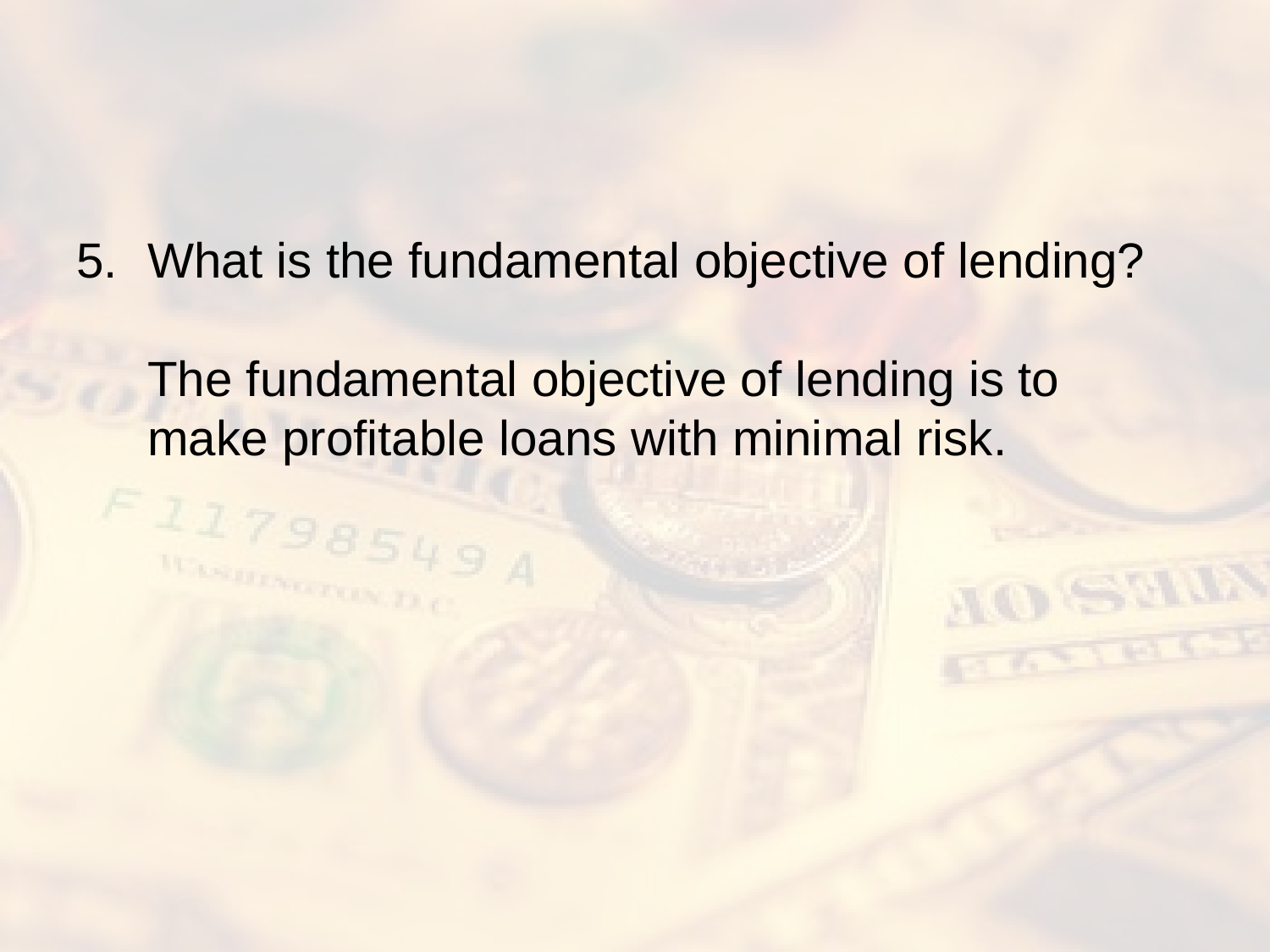

#
What is the fundamental objective of lending?
The fundamental objective of lending is to make profitable loans with minimal risk.